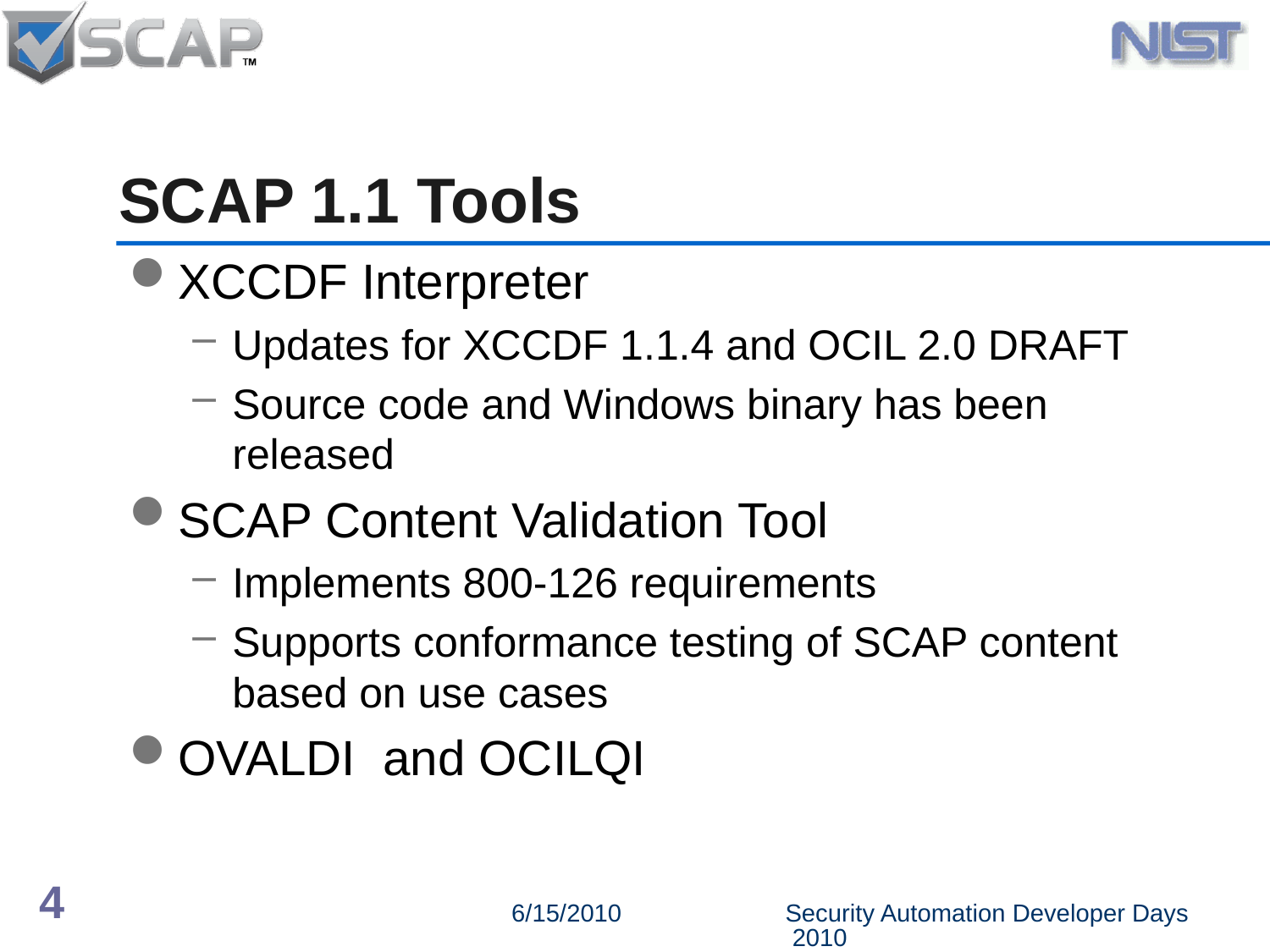

# SCAP 1.1 Tools
XCCDF Interpreter
Updates for XCCDF 1.1.4 and OCIL 2.0 DRAFT
Source code and Windows binary has been released
SCAP Content Validation Tool
Implements 800-126 requirements
Supports conformance testing of SCAP content based on use cases
OVALDI  and OCILQI
4
6/15/2010
Security Automation Developer Days 2010